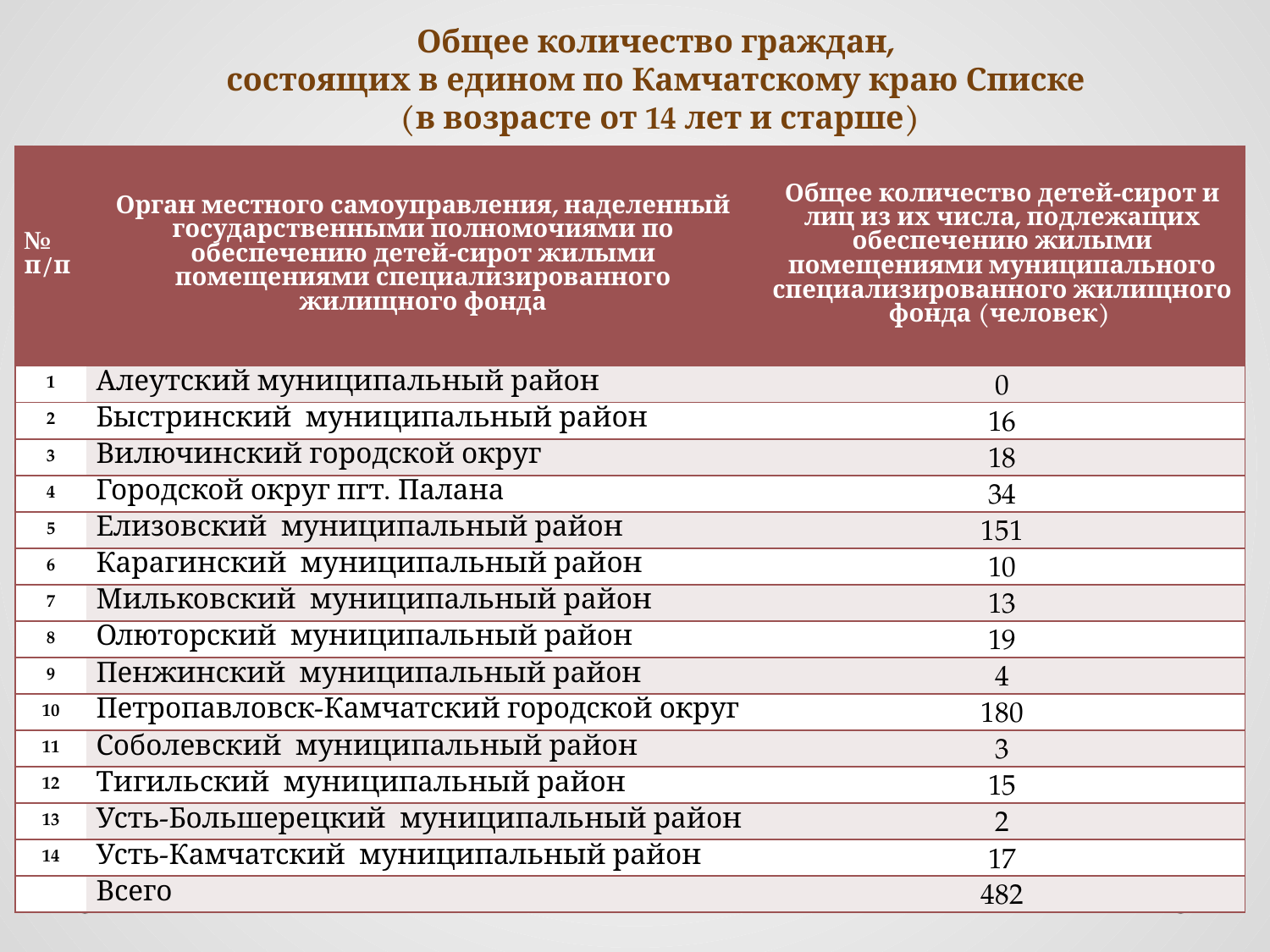

# Общее количество граждан, состоящих в едином по Камчатскому краю Списке (в возрасте от 14 лет и старше)
| № п/п | Орган местного самоуправления, наделенный государственными полномочиями по обеспечению детей-сирот жилыми помещениями специализированного жилищного фонда | Общее количество детей-сирот и лиц из их числа, подлежащих обеспечению жилыми помещениями муниципального специализированного жилищного фонда (человек) |
| --- | --- | --- |
| 1 | Алеутский муниципальный район | 0 |
| 2 | Быстринский муниципальный район | 16 |
| 3 | Вилючинский городской округ | 18 |
| 4 | Городской округ пгт. Палана | 34 |
| 5 | Елизовский муниципальный район | 151 |
| 6 | Карагинский муниципальный район | 10 |
| 7 | Мильковский муниципальный район | 13 |
| 8 | Олюторский муниципальный район | 19 |
| 9 | Пенжинский муниципальный район | 4 |
| 10 | Петропавловск-Камчатский городской округ | 180 |
| 11 | Соболевский муниципальный район | 3 |
| 12 | Тигильский муниципальный район | 15 |
| 13 | Усть-Большерецкий муниципальный район | 2 |
| 14 | Усть-Камчатский муниципальный район | 17 |
|  | Всего | 482 |